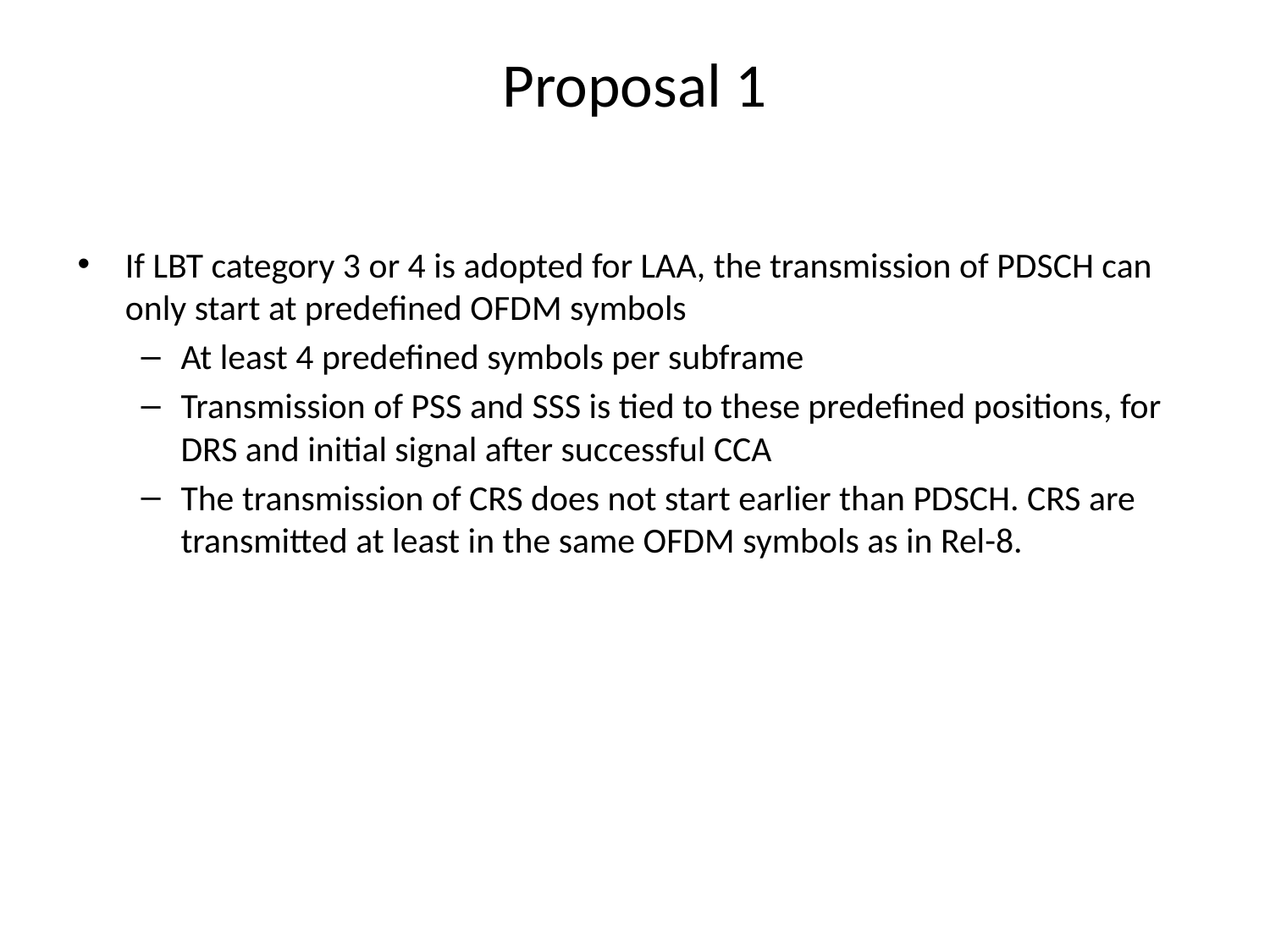

# Proposal 1
If LBT category 3 or 4 is adopted for LAA, the transmission of PDSCH can only start at predefined OFDM symbols
At least 4 predefined symbols per subframe
Transmission of PSS and SSS is tied to these predefined positions, for  DRS and initial signal after successful CCA
The transmission of CRS does not start earlier than PDSCH. CRS are transmitted at least in the same OFDM symbols as in Rel-8.